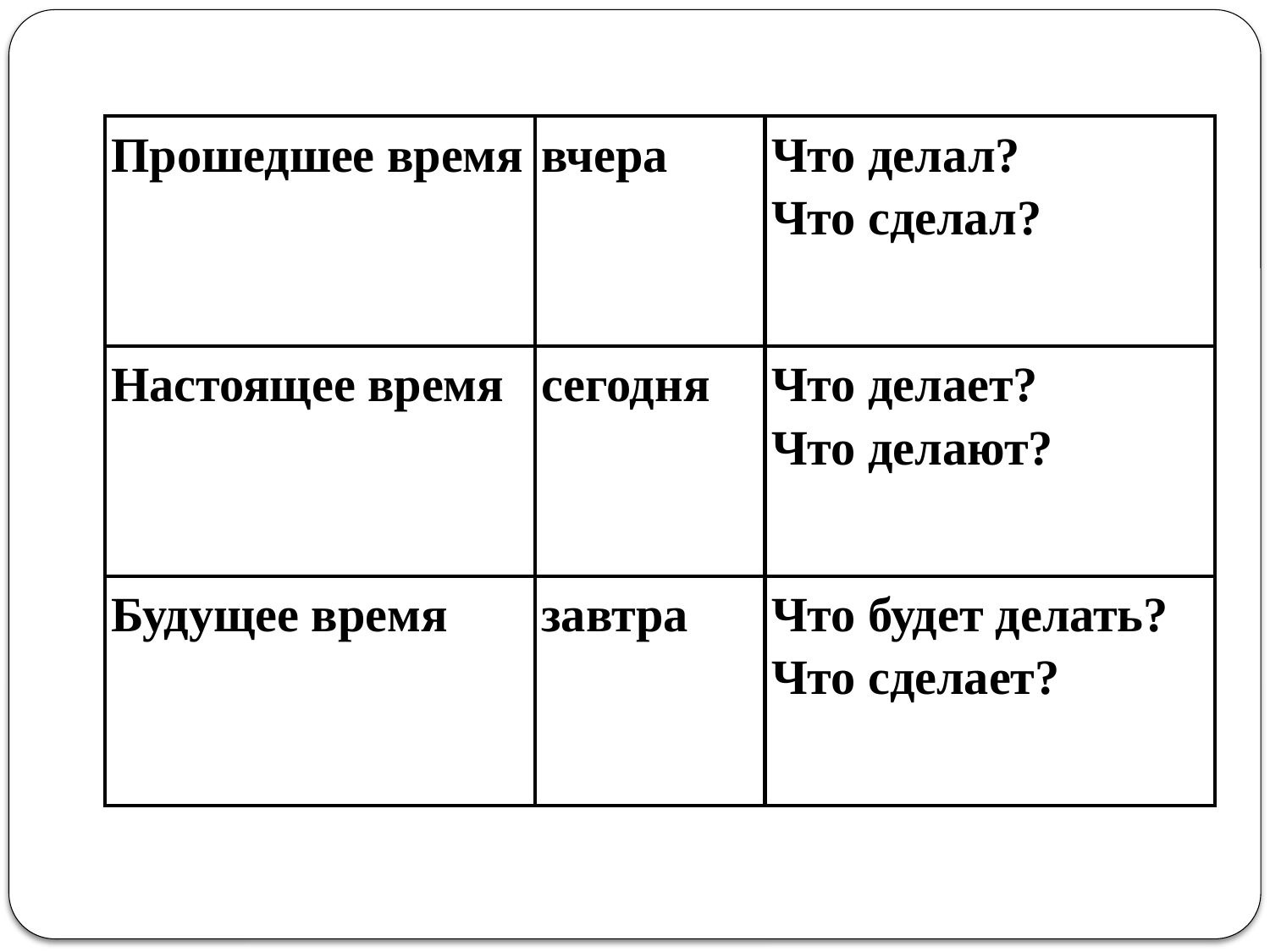

| Прошедшее время | вчера | Что делал?  Что сделал? |
| --- | --- | --- |
| Настоящее время | сегодня | Что делает?  Что делают? |
| Будущее время | завтра | Что будет делать?  Что сделает? |